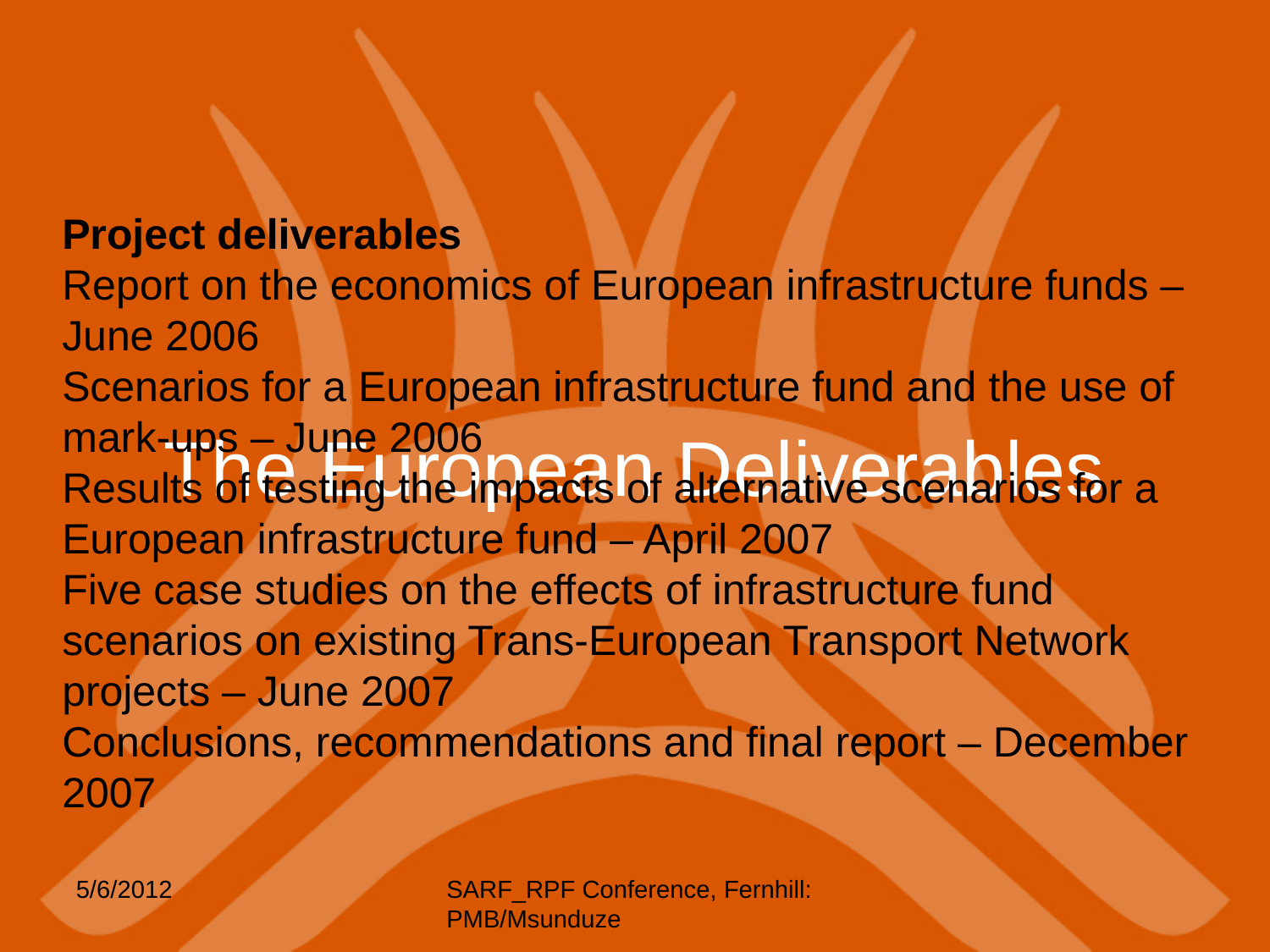

Project deliverables
Report on the economics of European infrastructure funds – June 2006
Scenarios for a European infrastructure fund and the use of mark-ups – June 2006
Results of testing the impacts of alternative scenarios for a European infrastructure fund – April 2007
Five case studies on the effects of infrastructure fund scenarios on existing Trans-European Transport Network projects – June 2007
Conclusions, recommendations and final report – December 2007
# The European Deliverables
5/6/2012
SARF_RPF Conference, Fernhill: PMB/Msunduze